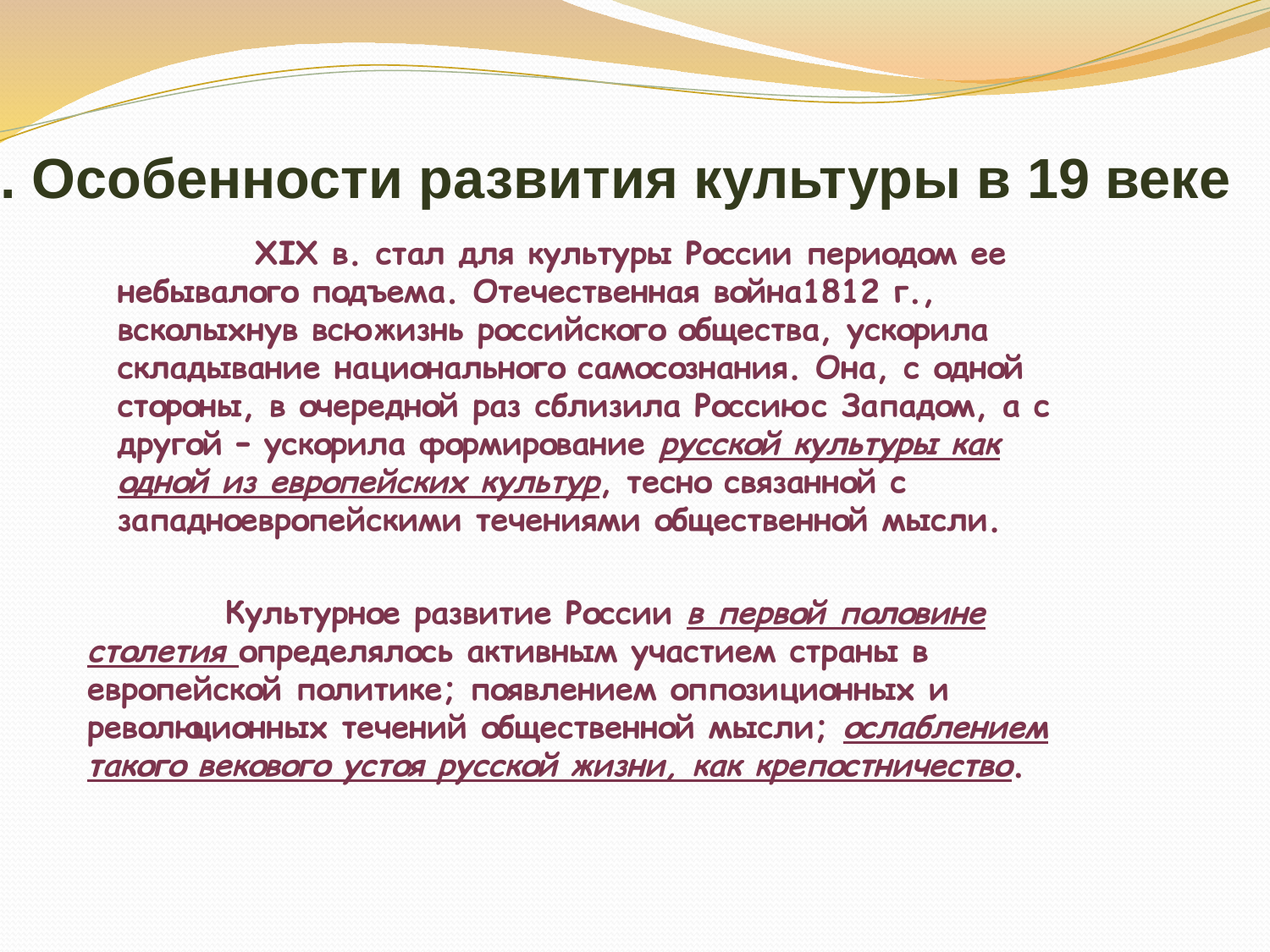

I. Особенности развития культуры в 19 веке
          XIX в. стал для культуры России периодом ее небывалого подъема. Отечественная война1812 г., всколыхнув всю жизнь российского общества, ускорила складывание национального самосознания. Она, с одной стороны, в очередной раз сблизила Россию с Западом, а с другой – ускорила формирование русской культуры как одной из европейских культур, тесно связанной с западноевропейскими течениями общественной мысли.
          Культурное развитие России в первой половине столетия определялось активным участием страны в европейской политике; появлением оппозиционных и революционных течений общественной мысли; ослаблением такого векового устоя русской жизни, как крепостничество.